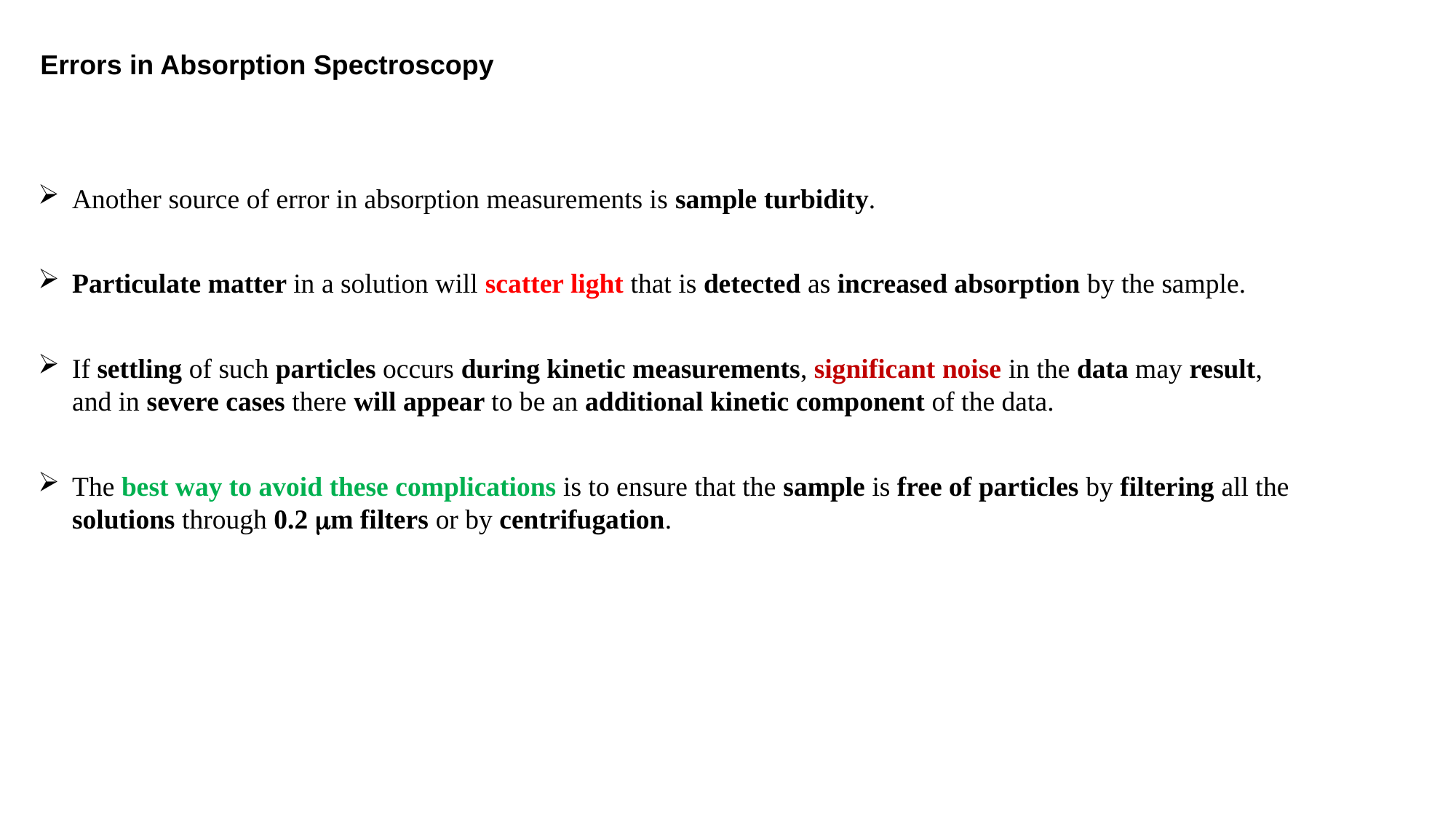

Errors in Absorption Spectroscopy
Another source of error in absorption measurements is sample turbidity.
Particulate matter in a solution will scatter light that is detected as increased absorption by the sample.
If settling of such particles occurs during kinetic measurements, significant noise in the data may result, and in severe cases there will appear to be an additional kinetic component of the data.
The best way to avoid these complications is to ensure that the sample is free of particles by filtering all the solutions through 0.2 μm filters or by centrifugation.